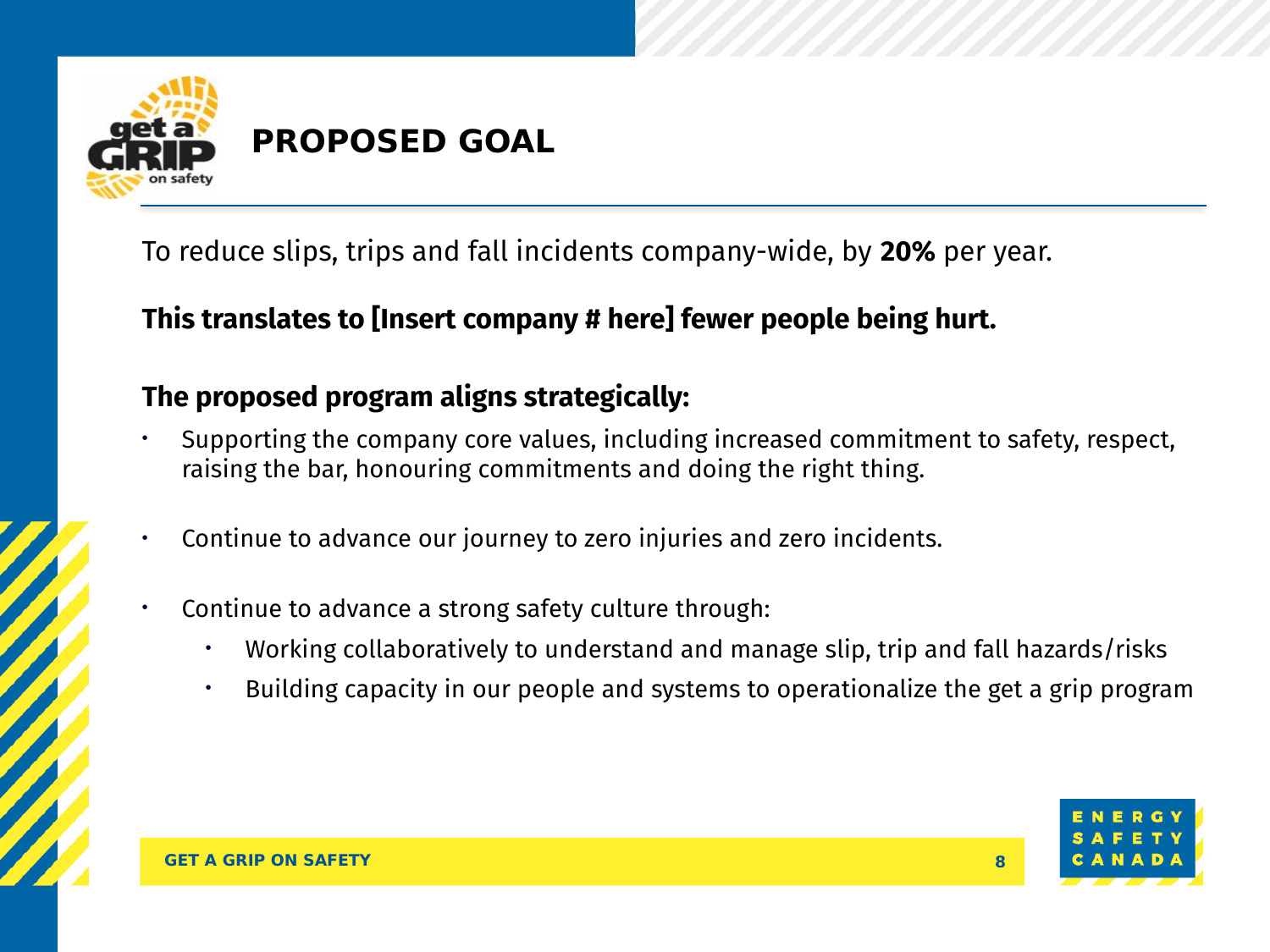

# Proposed goal
To reduce slips, trips and fall incidents company-wide, by 20% per year.
This translates to [Insert company # here] fewer people being hurt.
The proposed program aligns strategically:
Supporting the company core values, including increased commitment to safety, respect, raising the bar, honouring commitments and doing the right thing.
Continue to advance our journey to zero injuries and zero incidents.
Continue to advance a strong safety culture through:
Working collaboratively to understand and manage slip, trip and fall hazards/risks
Building capacity in our people and systems to operationalize the get a grip program

Get a Grip on Safety
8